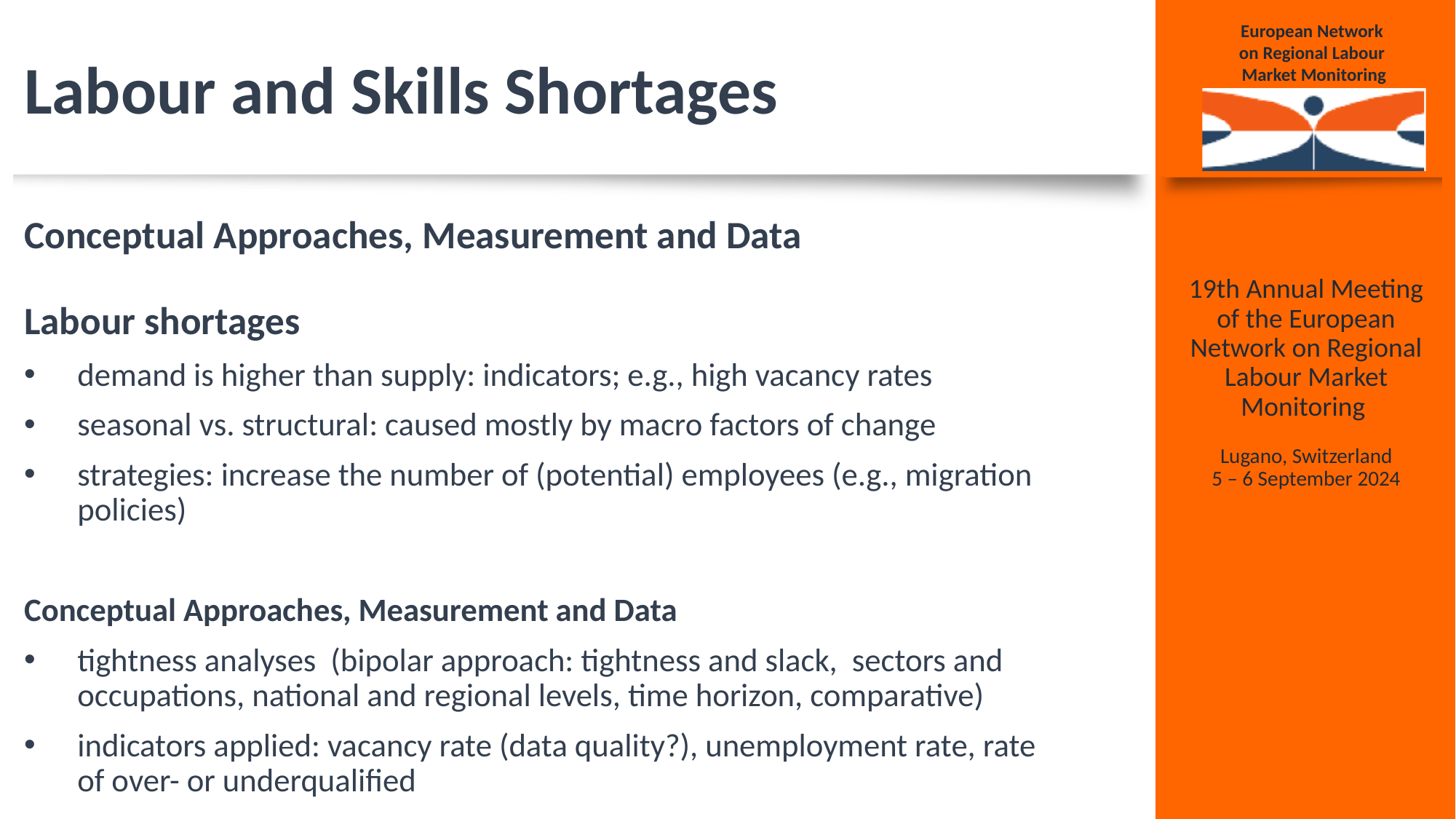

# Labour and Skills Shortages
Conceptual Approaches, Measurement and Data

Labour shortages
demand is higher than supply: indicators; e.g., high vacancy rates
seasonal vs. structural: caused mostly by macro factors of change
strategies: increase the number of (potential) employees (e.g., migration policies)

Conceptual Approaches, Measurement and Data
tightness analyses  (bipolar approach: tightness and slack,  sectors and  occupations, national and regional levels, time horizon, comparative)
indicators applied: vacancy rate (data quality?), unemployment rate, rate of over- or underqualified